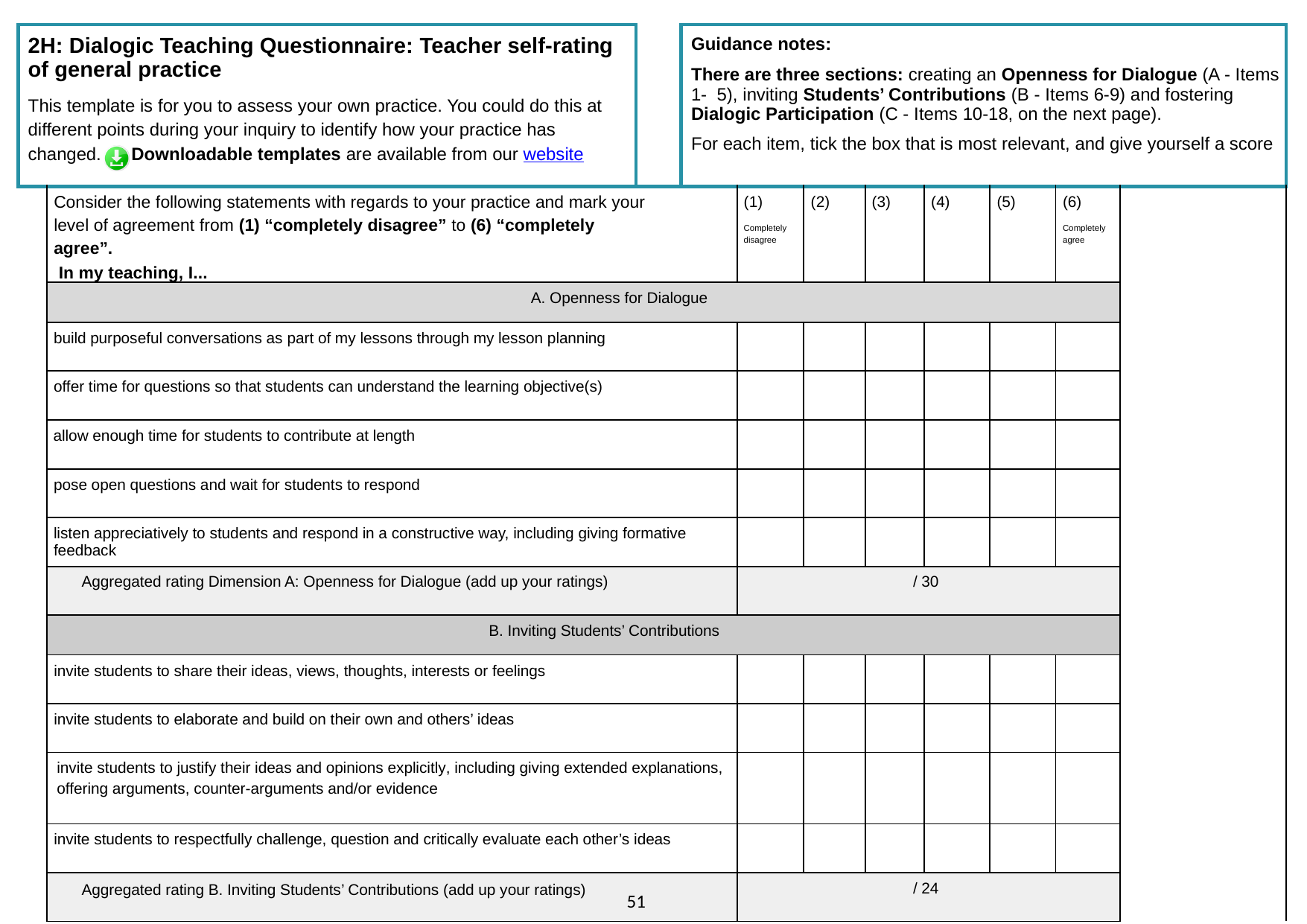

| 2H: Dialogic Teaching Questionnaire: Teacher self-rating of general practice This template is for you to assess your own practice. You could do this at different points during your inquiry to identify how your practice has changed. Downloadable templates are available from our website |  |  | Guidance notes: There are three sections: creating an Openness for Dialogue (A - Items 1- 5), inviting Students’ Contributions (B - Items 6-9) and fostering Dialogic Participation (C - Items 10-18, on the next page). For each item, tick the box that is most relevant, and give yourself a score |  |  |  |  |  |  |  |
| --- | --- | --- | --- | --- | --- | --- | --- | --- | --- | --- |
|  | Consider the following statements with regards to your practice and mark your level of agreement from (1) “completely disagree” to (6) “completely agree”. In my teaching, I... |  |  | (1) Completely disagree | (2) | (3) | (4) | (5) | (6) Completely agree |  |
|  | A. Openness for Dialogue |  |  |  |  |  |  |  |  |  |
|  | build purposeful conversations as part of my lessons through my lesson planning |  |  |  |  |  |  |  |  |  |
|  | offer time for questions so that students can understand the learning objective(s) |  |  |  |  |  |  |  |  |  |
|  | allow enough time for students to contribute at length |  |  |  |  |  |  |  |  |  |
|  | pose open questions and wait for students to respond |  |  |  |  |  |  |  |  |  |
|  | listen appreciatively to students and respond in a constructive way, including giving formative feedback |  |  |  |  |  |  |  |  |  |
|  | Aggregated rating Dimension A: Openness for Dialogue (add up your ratings) |  |  | / 30 |  |  |  |  |  |  |
|  | B. Inviting Students’ Contributions |  |  |  |  |  |  |  |  |  |
|  | invite students to share their ideas, views, thoughts, interests or feelings |  |  |  |  |  |  |  |  |  |
|  | invite students to elaborate and build on their own and others’ ideas |  |  |  |  |  |  |  |  |  |
|  | invite students to justify their ideas and opinions explicitly, including giving extended explanations, offering arguments, counter-arguments and/or evidence |  |  |  |  |  |  |  |  |  |
|  | invite students to respectfully challenge, question and critically evaluate each other’s ideas |  |  |  |  |  |  |  |  |  |
|  | Aggregated rating B. Inviting Students’ Contributions (add up your ratings) |  |  | / 24 |  |  |  |  |  |  |

51